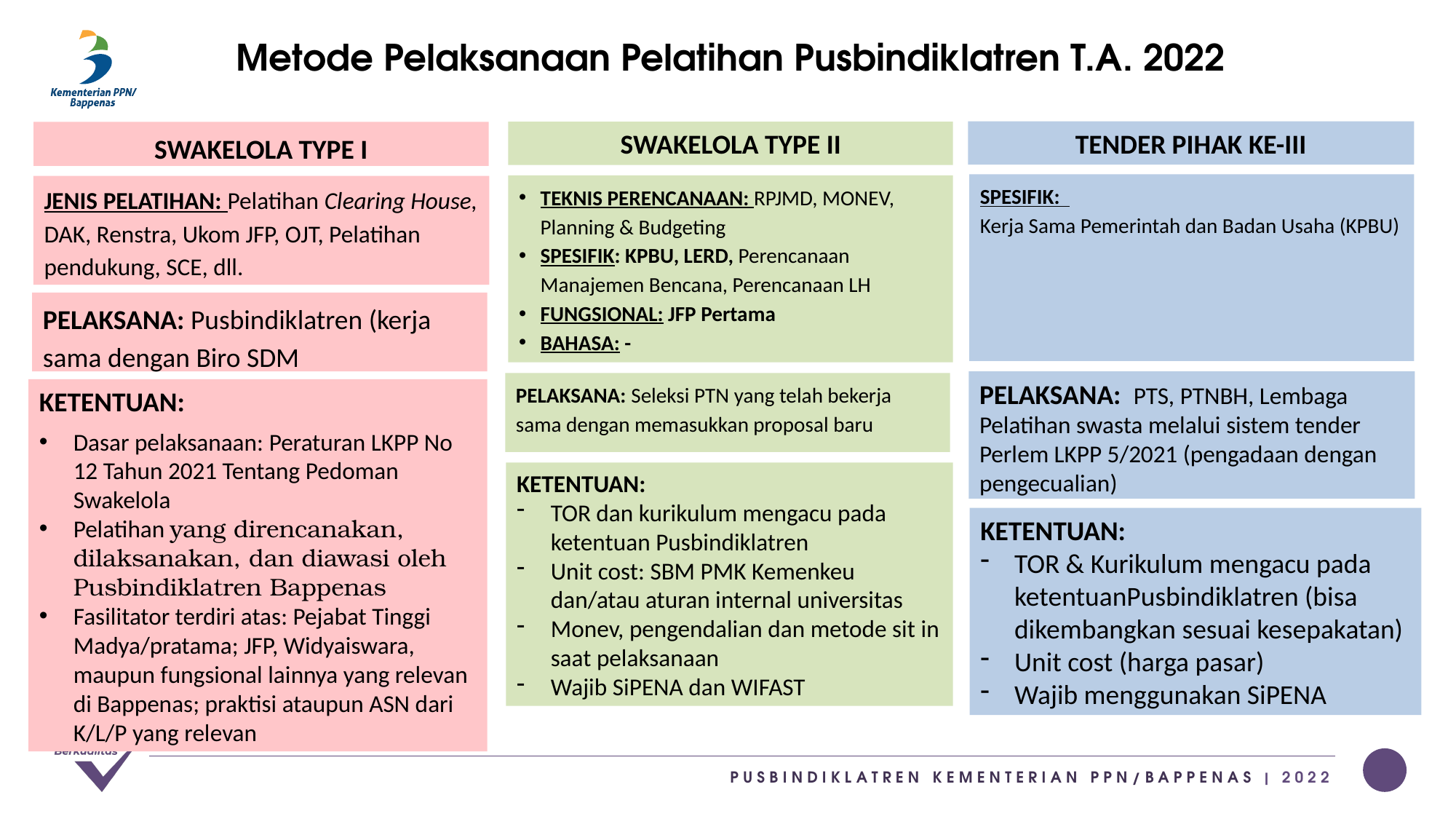

# Metode Pelaksanaan Pelatihan Pusbindiklatren T.A. 2022
TENDER PIHAK KE-III
SWAKELOLA TYPE II
SWAKELOLA TYPE I

SPESIFIK:
Kerja Sama Pemerintah dan Badan Usaha (KPBU)

TEKNIS PERENCANAAN: RPJMD, MONEV, Planning & Budgeting
SPESIFIK: KPBU, LERD, Perencanaan Manajemen Bencana, Perencanaan LH
FUNGSIONAL: JFP Pertama
BAHASA: -
JENIS PELATIHAN: Pelatihan Clearing House, DAK, Renstra, Ukom JFP, OJT, Pelatihan pendukung, SCE, dll.

PELAKSANA: Pusbindiklatren (kerja sama dengan Biro SDM

PELAKSANA:  PTS, PTNBH, Lembaga Pelatihan swasta melalui sistem tender Perlem LKPP 5/2021 (pengadaan dengan pengecualian)
PELAKSANA: Seleksi PTN yang telah bekerja sama dengan memasukkan proposal baru
KETENTUAN:
Dasar pelaksanaan: Peraturan LKPP No 12 Tahun 2021 Tentang Pedoman Swakelola
Pelatihan yang direncanakan, dilaksanakan, dan diawasi oleh Pusbindiklatren Bappenas
Fasilitator terdiri atas: Pejabat Tinggi Madya/pratama; JFP, Widyaiswara, maupun fungsional lainnya yang relevan di Bappenas; praktisi ataupun ASN dari K/L/P yang relevan
KETENTUAN:
TOR dan kurikulum mengacu pada ketentuan Pusbindiklatren
Unit cost: SBM PMK Kemenkeu dan/atau aturan internal universitas
Monev, pengendalian dan metode sit in saat pelaksanaan
Wajib SiPENA dan WIFAST
KETENTUAN:
TOR & Kurikulum mengacu pada ketentuanPusbindiklatren (bisa dikembangkan sesuai kesepakatan)
Unit cost (harga pasar)
Wajib menggunakan SiPENA
42